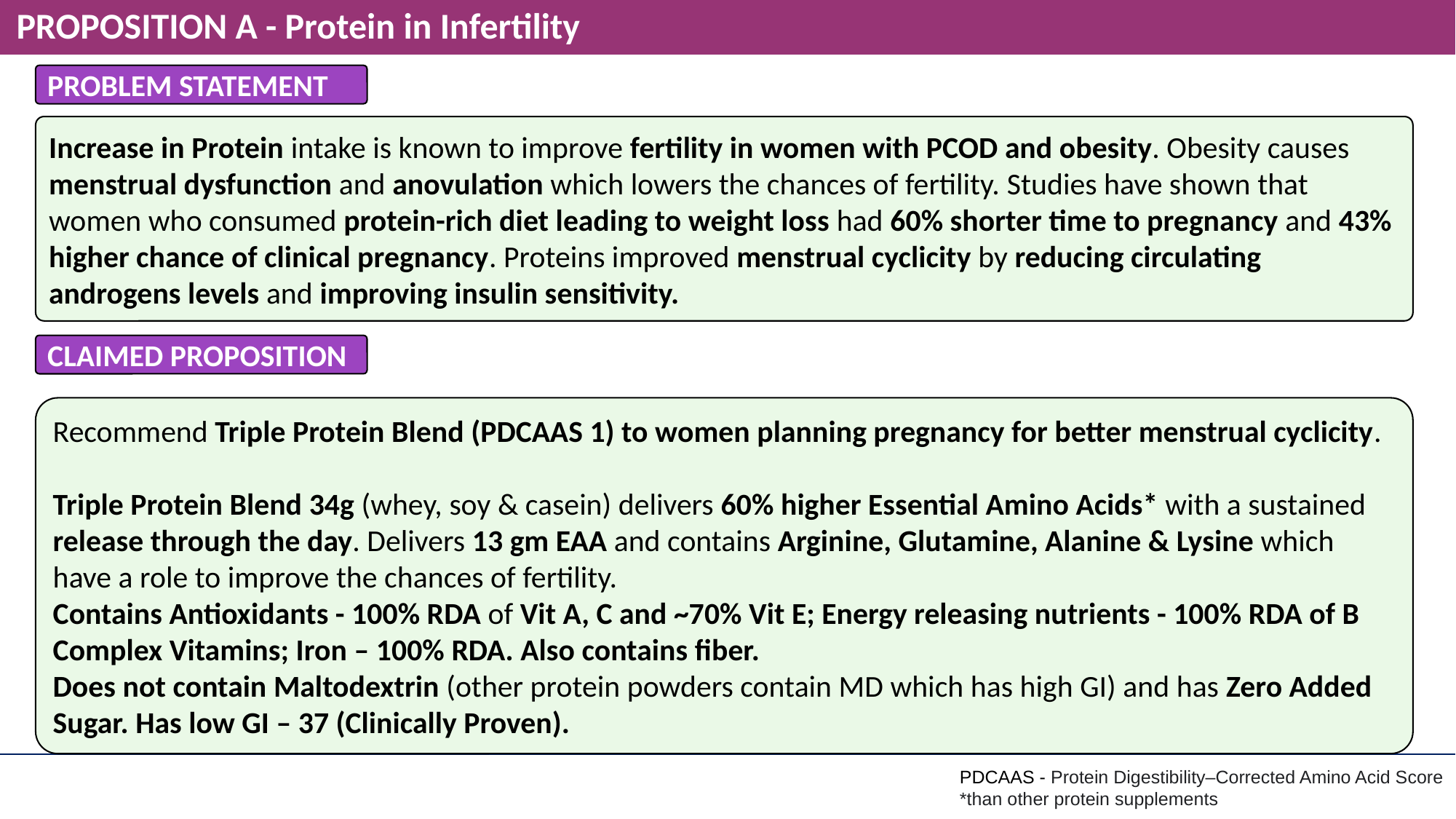

# PROPOSITION A - Protein in Infertility
PROBLEM STATEMENT
Increase in Protein intake is known to improve fertility in women with PCOD and obesity. Obesity causes menstrual dysfunction and anovulation which lowers the chances of fertility. Studies have shown that women who consumed protein-rich diet leading to weight loss had 60% shorter time to pregnancy and 43% higher chance of clinical pregnancy. Proteins improved menstrual cyclicity by reducing circulating androgens levels and improving insulin sensitivity.
CLAIMED PROPOSITION
Recommend Triple Protein Blend (PDCAAS 1) to women planning pregnancy for better menstrual cyclicity.

Triple Protein Blend 34g (whey, soy & casein) delivers 60% higher Essential Amino Acids* with a sustained release through the day. Delivers 13 gm EAA and contains Arginine, Glutamine, Alanine & Lysine which have a role to improve the chances of fertility.
Contains Antioxidants - 100% RDA of Vit A, C and ~70% Vit E; Energy releasing nutrients - 100% RDA of B Complex Vitamins; Iron – 100% RDA. Also contains fiber.
Does not contain Maltodextrin (other protein powders contain MD which has high GI) and has Zero Added Sugar. Has low GI – 37 (Clinically Proven).

PDCAAS - Protein Digestibility–Corrected Amino Acid Score
*than other protein supplements